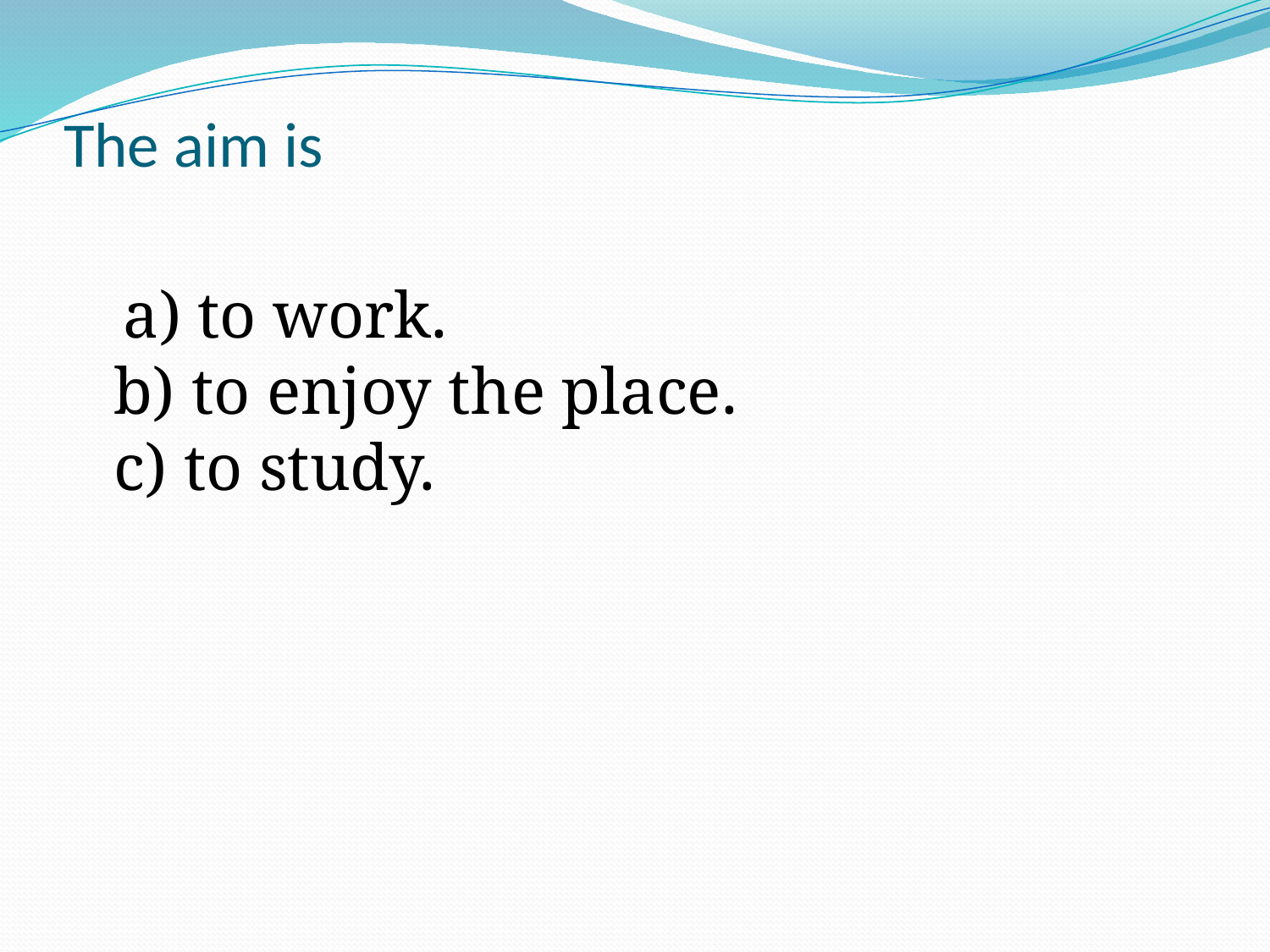

# The aim is
    a) to work.
b) to enjoy the place.
c) to study.